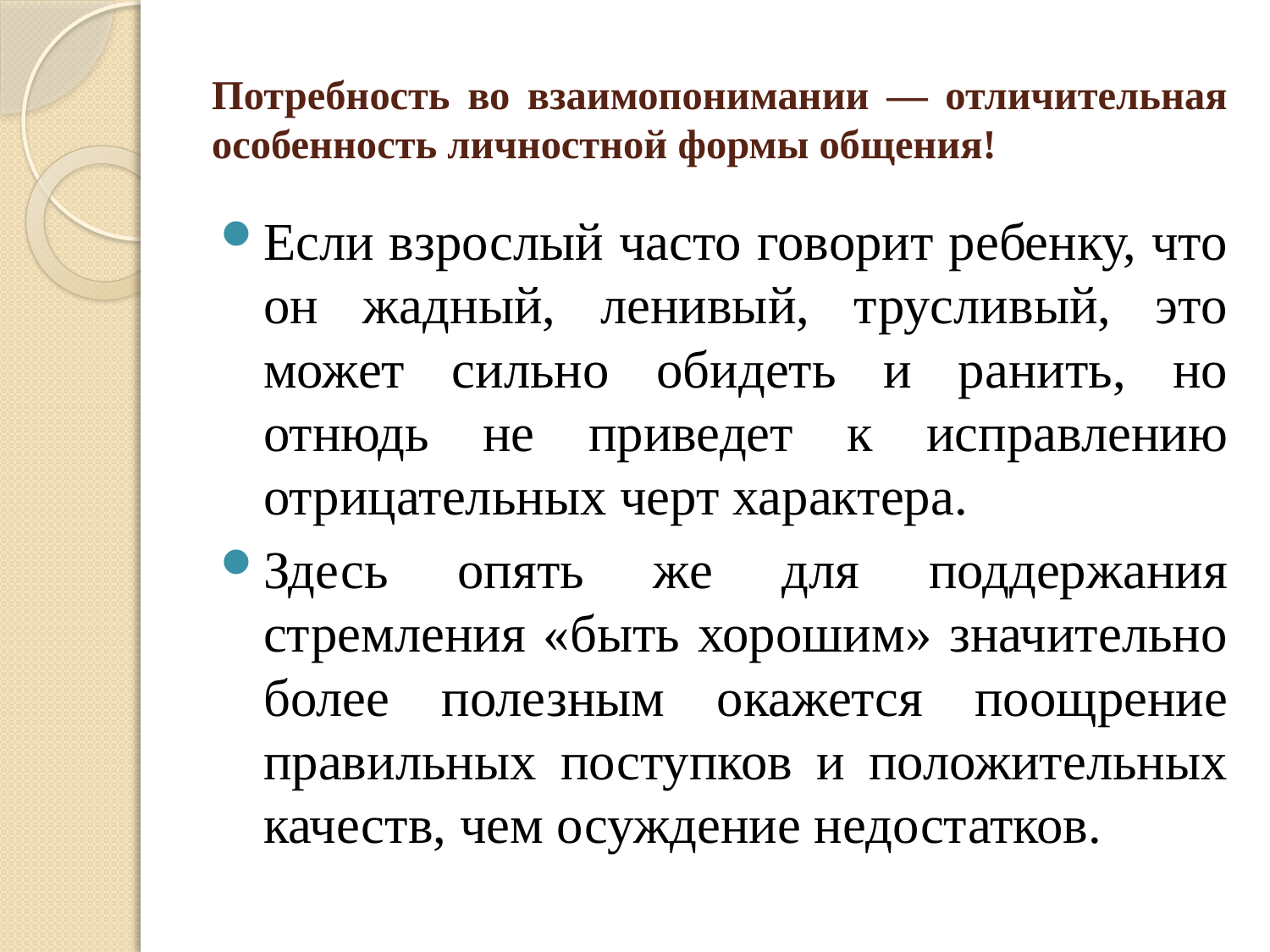

# Потребность во взаимопонимании — отличительная особенность личностной формы общения!
Если взрослый часто говорит ребенку, что он жадный, ленивый, трусливый, это может сильно обидеть и ранить, но отнюдь не приведет к исправлению отрицательных черт характера.
Здесь опять же для поддержания стремления «быть хорошим» значительно более полезным окажется поощрение правильных поступков и положительных качеств, чем осуждение недостатков.